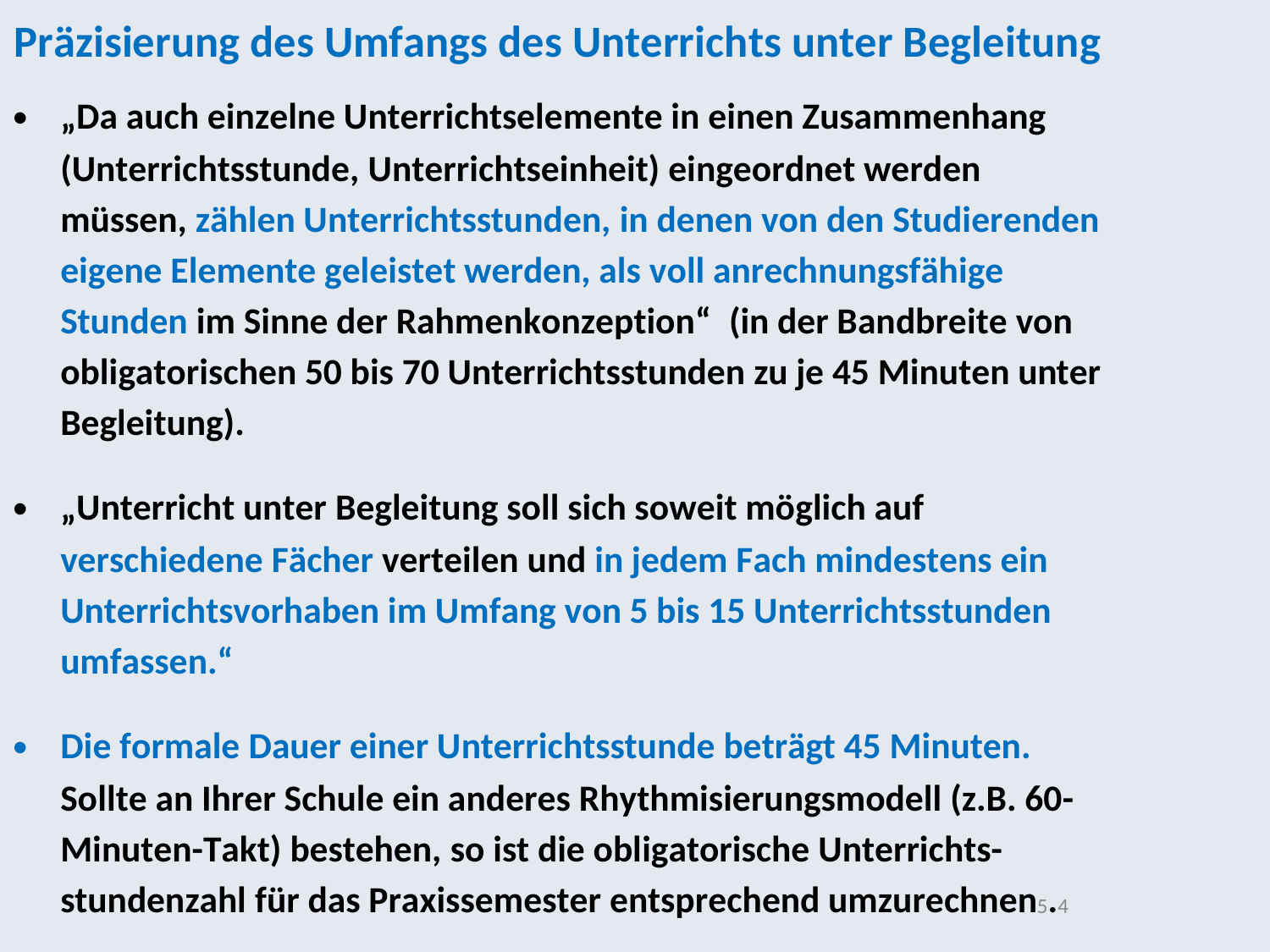

Präzisierung des Umfangs des Unterrichts unter Begleitung
•
„Da auch einzelne Unterrichtselemente in einen Zusammenhang
(Unterrichtsstunde, Unterrichtseinheit) eingeordnet werden
müssen, zählen Unterrichtsstunden, in denen von den Studierenden
eigene Elemente geleistet werden, als voll anrechnungsfähige
Stunden im Sinne der Rahmenkonzeption“ (in der Bandbreite von
obligatorischen 50 bis 70 Unterrichtsstunden zu je 45 Minuten unter
Begleitung).
•
„Unterricht unter Begleitung soll sich soweit möglich auf
verschiedene Fächer verteilen und in jedem Fach mindestens ein
Unterrichtsvorhaben im Umfang von 5 bis 15 Unterrichtsstunden
umfassen.“
•
Die formale Dauer einer Unterrichtsstunde beträgt 45 Minuten.
Sollte an Ihrer Schule ein anderes Rhythmisierungsmodell (z.B. 60-
Minuten-Takt) bestehen, so ist die obligatorische Unterrichts-
stundenzahl für das Praxissemester entsprechend umzurechnen5.4